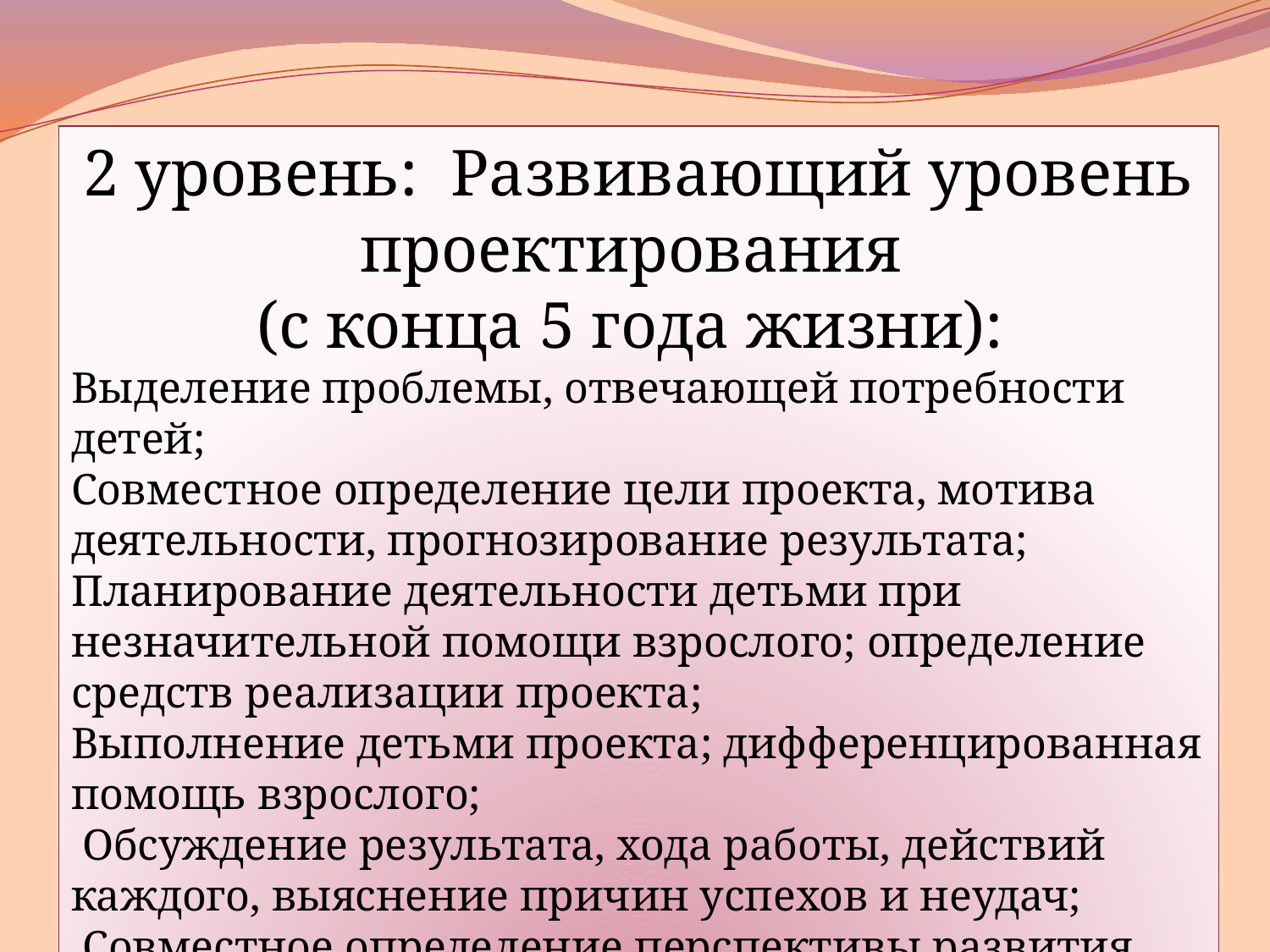

2 уровень:  Развивающий уровень проектирования
(с конца 5 года жизни):
Выделение проблемы, отвечающей потребности детей;
Совместное определение цели проекта, мотива деятельности, прогнозирование результата;
Планирование деятельности детьми при незначительной помощи взрослого; определение средств реализации проекта;
Выполнение детьми проекта; дифференцированная помощь взрослого;
 Обсуждение результата, хода работы, действий каждого, выяснение причин успехов и неудач;
 Совместное определение перспективы развития проекта.